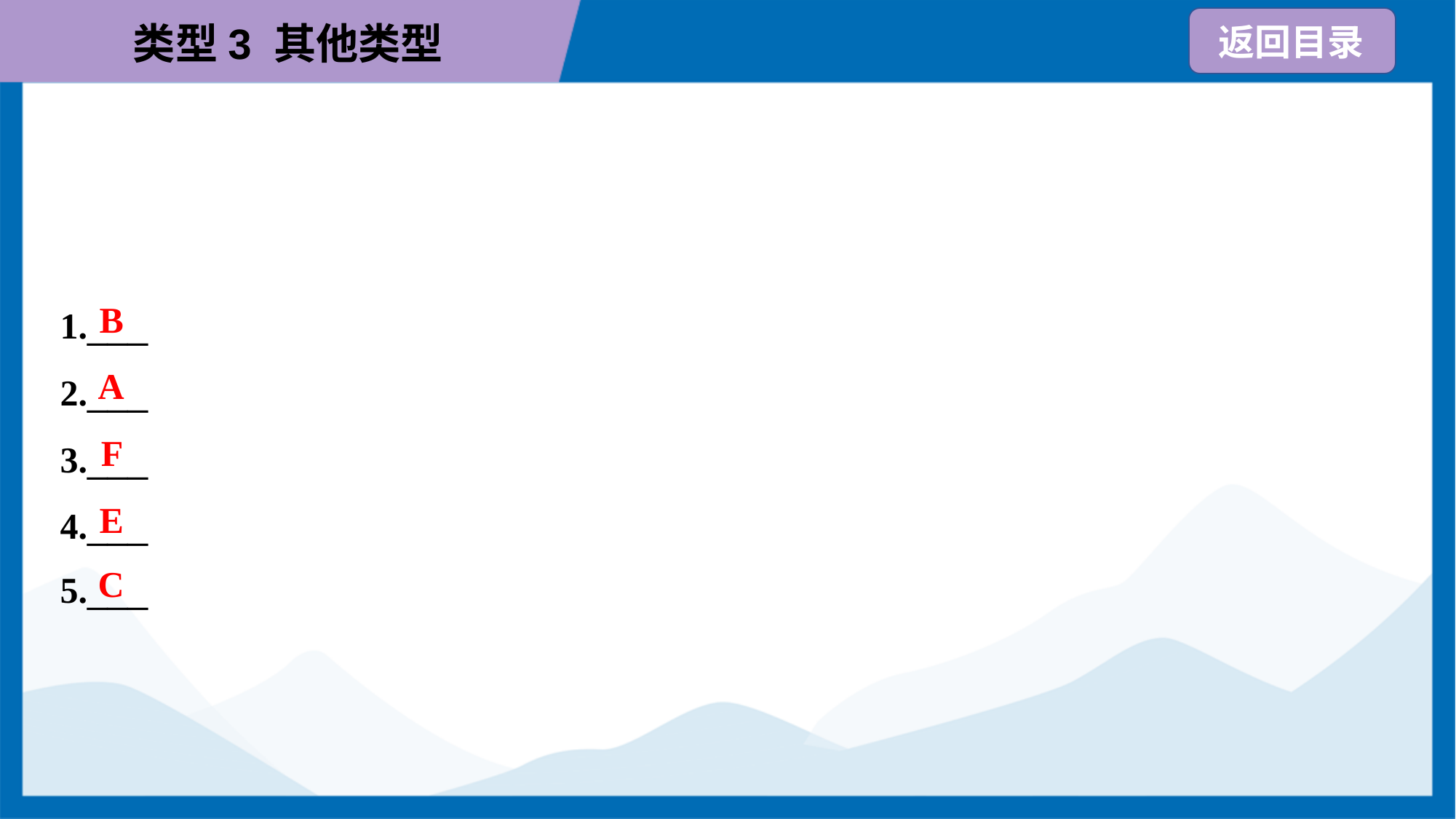

B
1.___
2.___
3.___
4.___
5.___
A
F
E
C